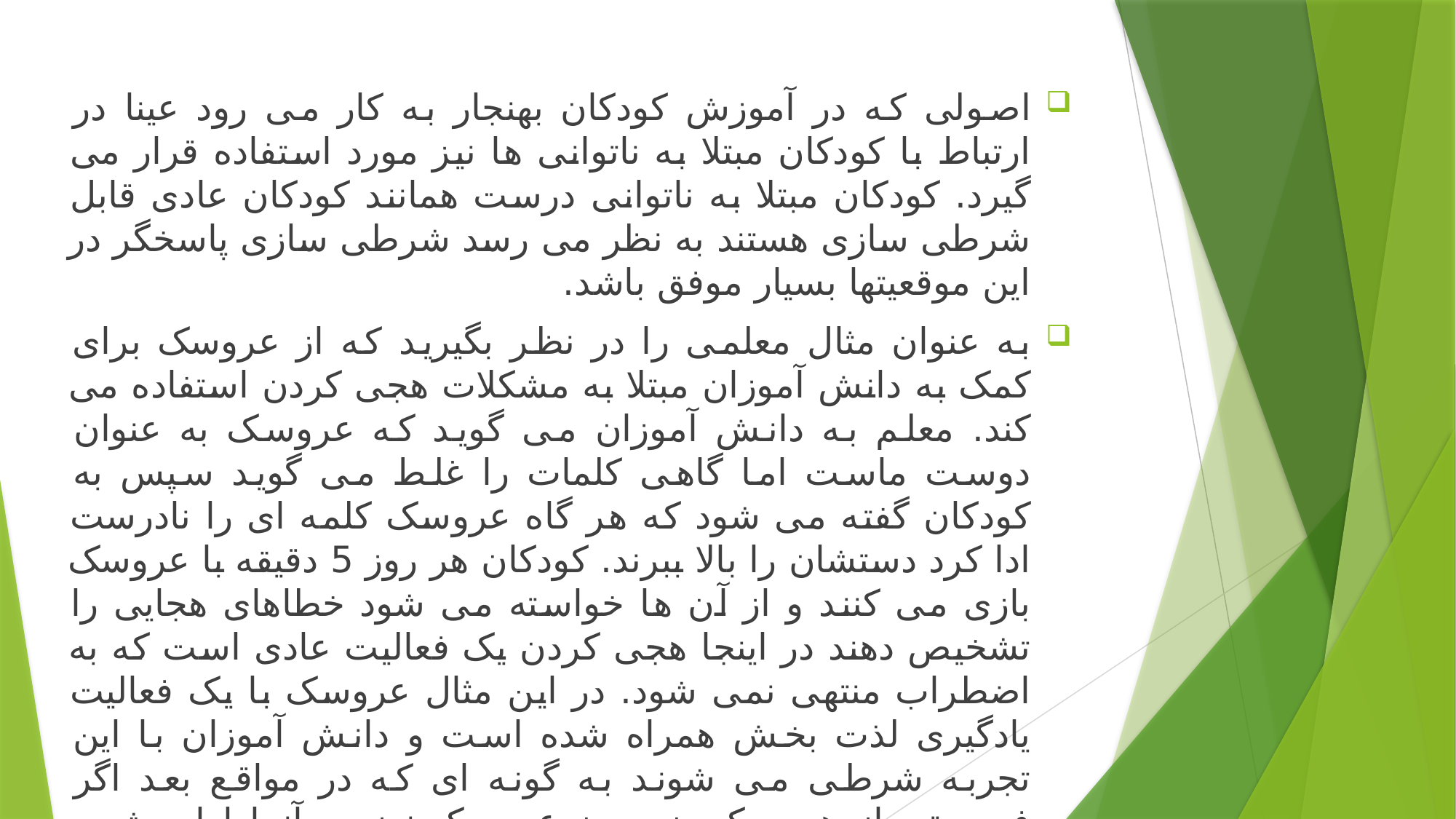

اصولی که در آموزش کودکان بهنجار به کار می رود عینا در ارتباط با کودکان مبتلا به ناتوانی ها نیز مورد استفاده قرار می گیرد. کودکان مبتلا به ناتوانی درست همانند کودکان عادی قابل شرطی سازی هستند به نظر می رسد شرطی سازی پاسخگر در این موقعیتها بسیار موفق باشد.
به عنوان مثال معلمی را در نظر بگیرید که از عروسک برای کمک به دانش آموزان مبتلا به مشکلات هجی کردن استفاده می کند. معلم به دانش آموزان می گوید که عروسک به عنوان دوست ماست اما گاهی کلمات را غلط می گوید سپس به کودکان گفته می شود که هر گاه عروسک کلمه ای را نادرست ادا کرد دستشان را بالا ببرند. کودکان هر روز 5 دقیقه با عروسک بازی می کنند و از آن ها خواسته می شود خطاهای هجایی را تشخیص دهند در اینجا هجی کردن یک فعالیت عادی است که به اضطراب منتهی نمی شود. در این مثال عروسک با یک فعالیت یادگیری لذت بخش همراه شده است و دانش آموزان با این تجربه شرطی می شوند به گونه ای که در مواقع بعد اگر فهرستی از هجی کردن بدون عروسک نیز به آنها ارایه شود، کودک به این فعالیت پاسخ مثبت می دهد.